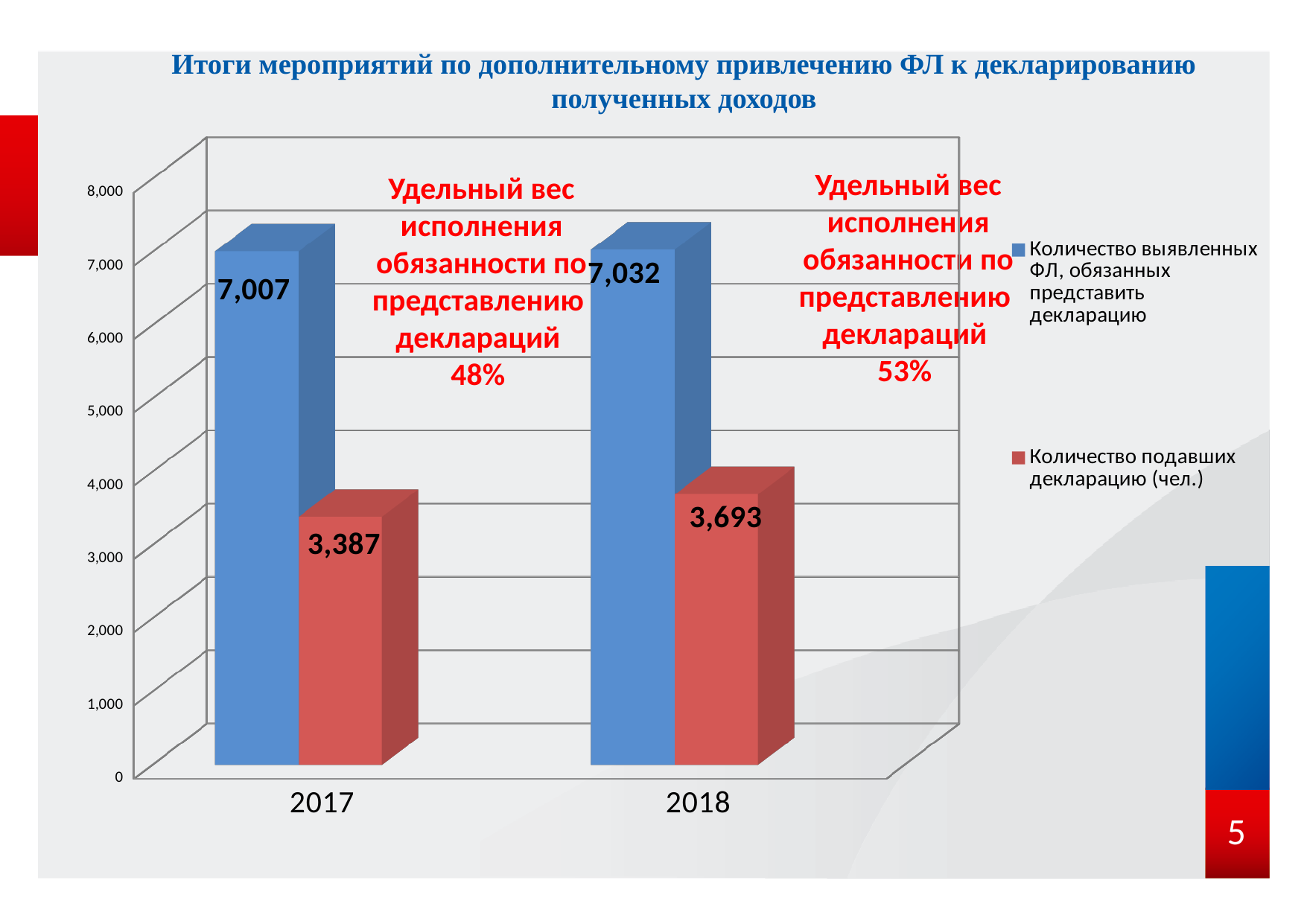

# Итоги мероприятий по дополнительному привлечению ФЛ к декларированию полученных доходов

[unsupported chart]

Удельный вес
исполнения
обязанности по
представлению
деклараций
53%

Удельный вес
исполнения
обязанности по
представлению
деклараций
48%

5